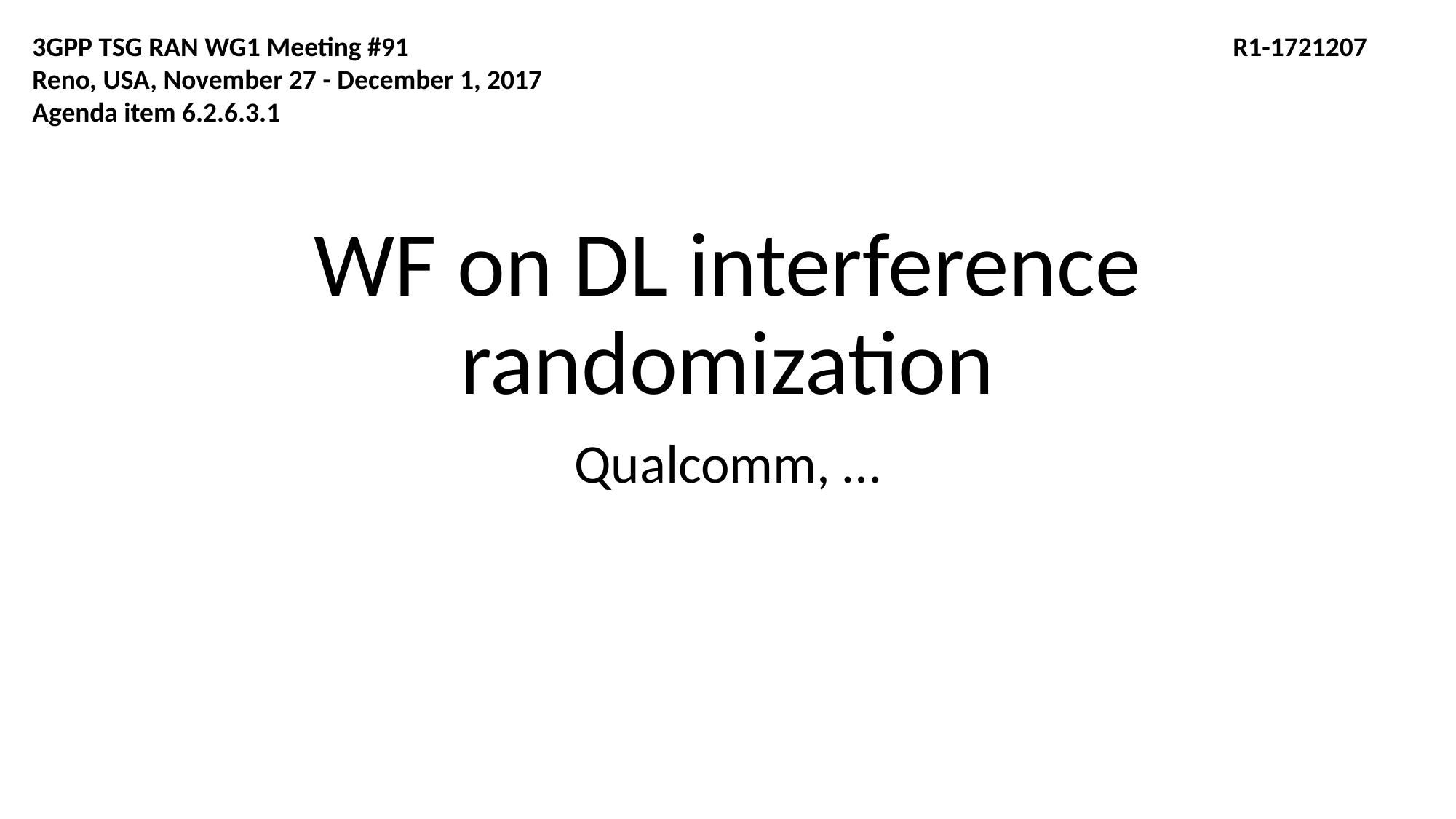

3GPP TSG RAN WG1 Meeting #91								R1-1721207
Reno, USA, November 27 - December 1, 2017
Agenda item 6.2.6.3.1
# WF on DL interference randomization
Qualcomm, …